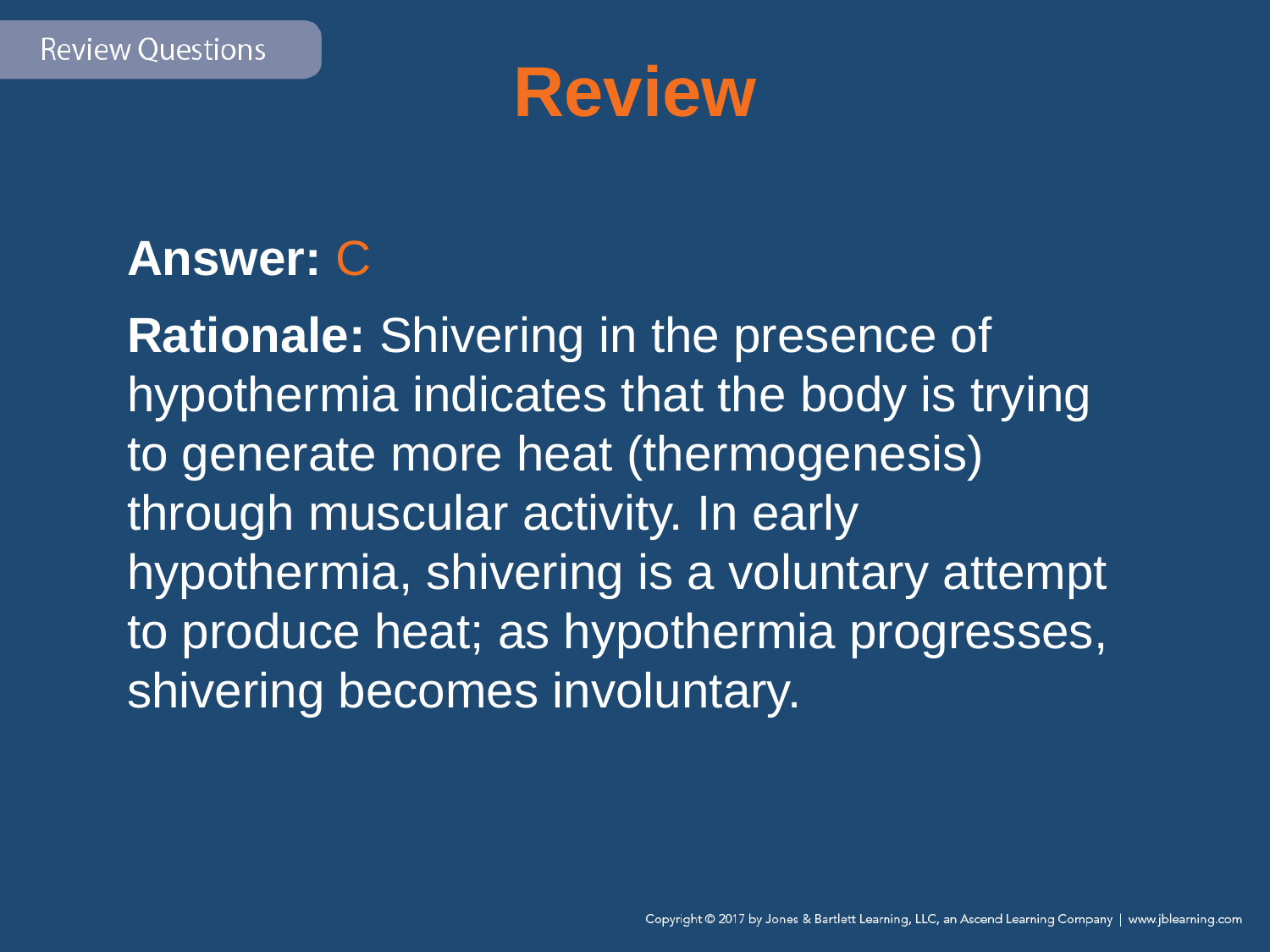

# Review
Answer: C
Rationale: Shivering in the presence of hypothermia indicates that the body is trying to generate more heat (thermogenesis) through muscular activity. In early hypothermia, shivering is a voluntary attempt to produce heat; as hypothermia progresses, shivering becomes involuntary.